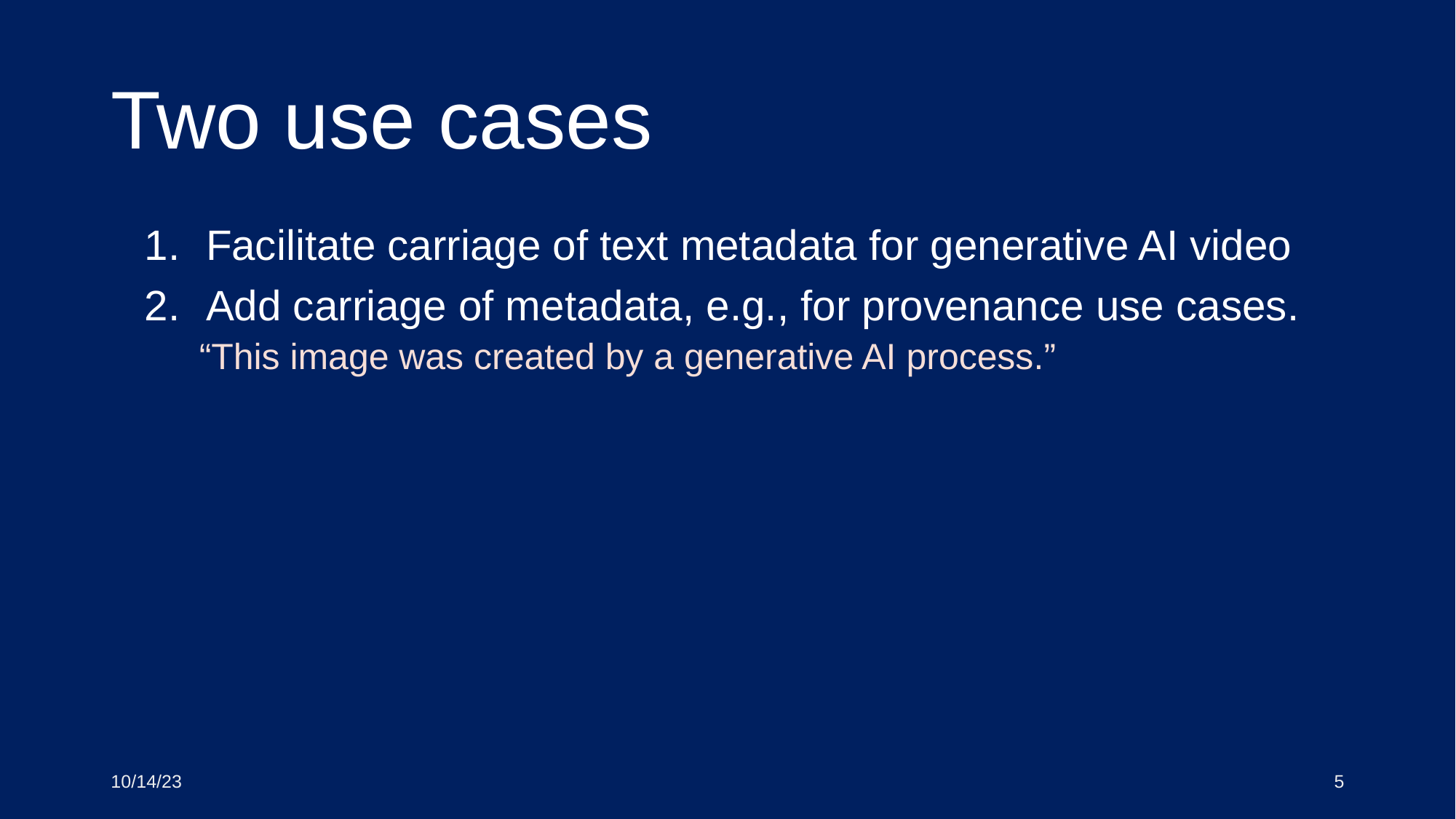

# Two use cases
Facilitate carriage of text metadata for generative AI video
Add carriage of metadata, e.g., for provenance use cases.
“This image was created by a generative AI process.”
10/14/23
5